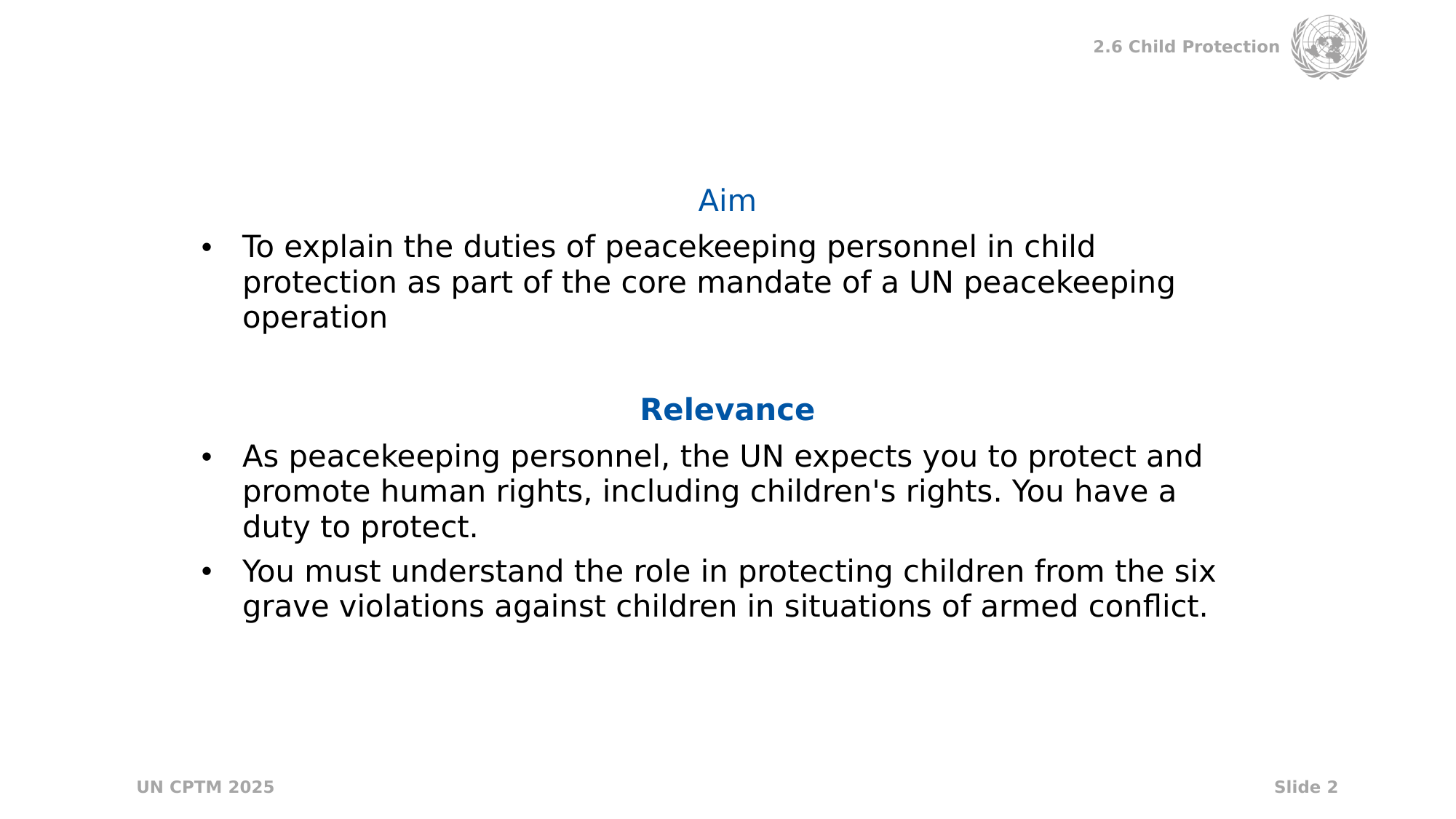

| Aim |
| --- |
| To explain the duties of peacekeeping personnel in child protection as part of the core mandate of a UN peacekeeping operation |
|  |
| Relevance |
| As peacekeeping personnel, the UN expects you to protect and promote human rights, including children's rights. You have a duty to protect. You must understand the role in protecting children from the six grave violations against children in situations of armed conflict. |